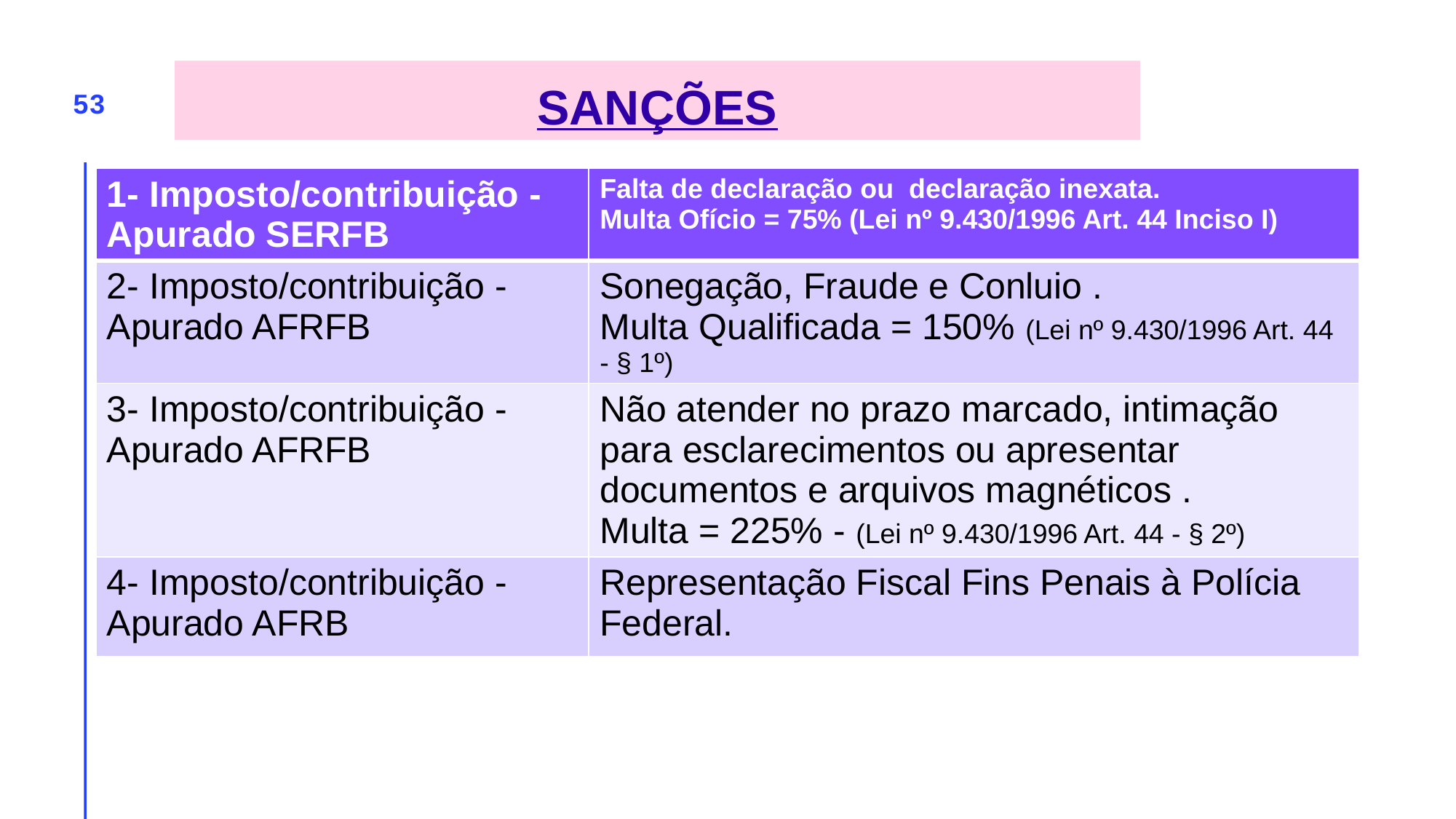

SANÇÕES
53
| 1- Imposto/contribuição - Apurado SERFB | Falta de declaração ou declaração inexata. Multa Ofício = 75% (Lei nº 9.430/1996 Art. 44 Inciso I) |
| --- | --- |
| 2- Imposto/contribuição - Apurado AFRFB | Sonegação, Fraude e Conluio . Multa Qualificada = 150% (Lei nº 9.430/1996 Art. 44 - § 1º) |
| 3- Imposto/contribuição - Apurado AFRFB | Não atender no prazo marcado, intimação para esclarecimentos ou apresentar documentos e arquivos magnéticos . Multa = 225% - (Lei nº 9.430/1996 Art. 44 - § 2º) |
| 4- Imposto/contribuição - Apurado AFRB | Representação Fiscal Fins Penais à Polícia Federal. |